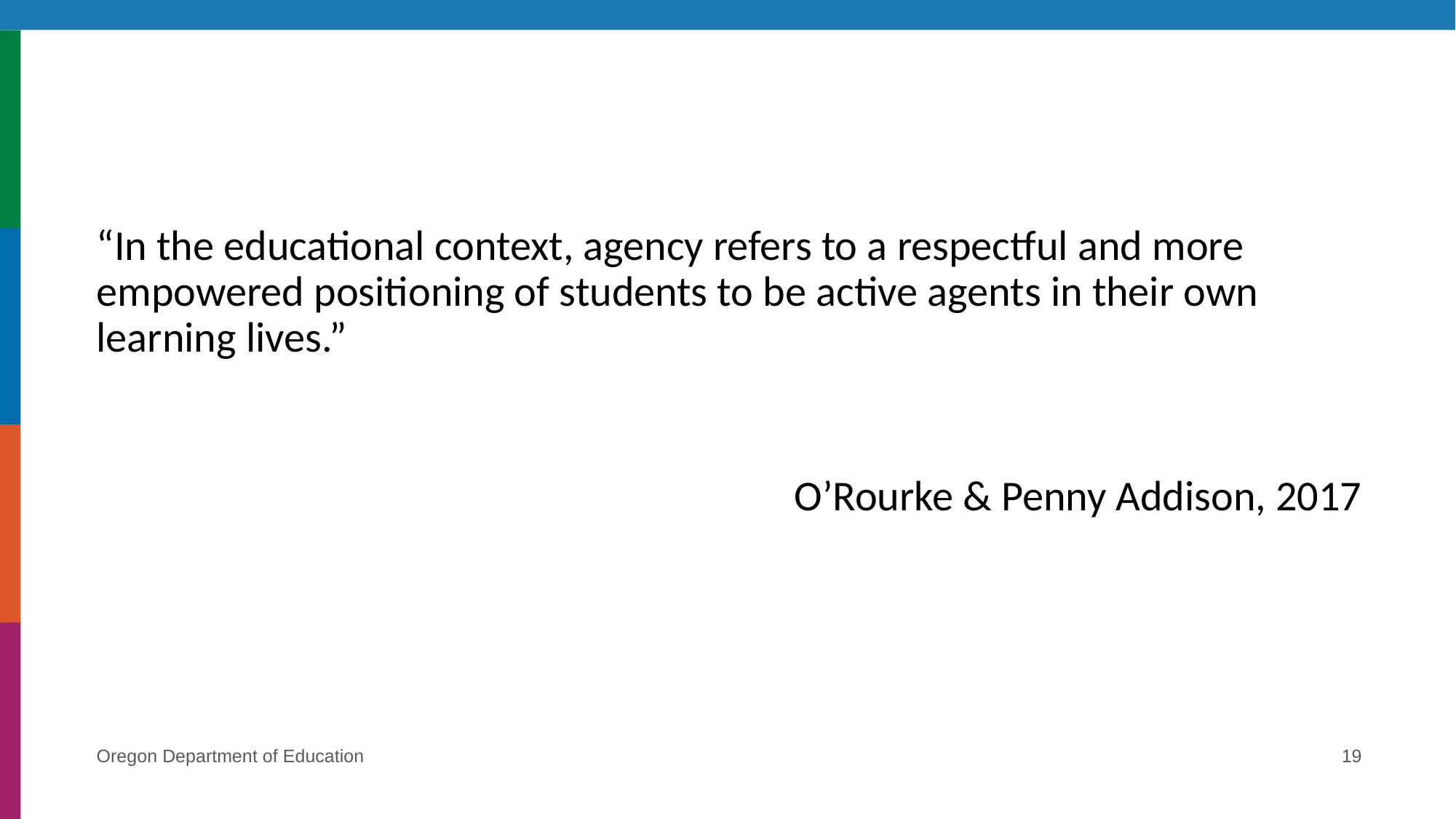

#
“In the educational context, agency refers to a respectful and more empowered positioning of students to be active agents in their own learning lives.”

O’Rourke & Penny Addison, 2017
Oregon Department of Education
19